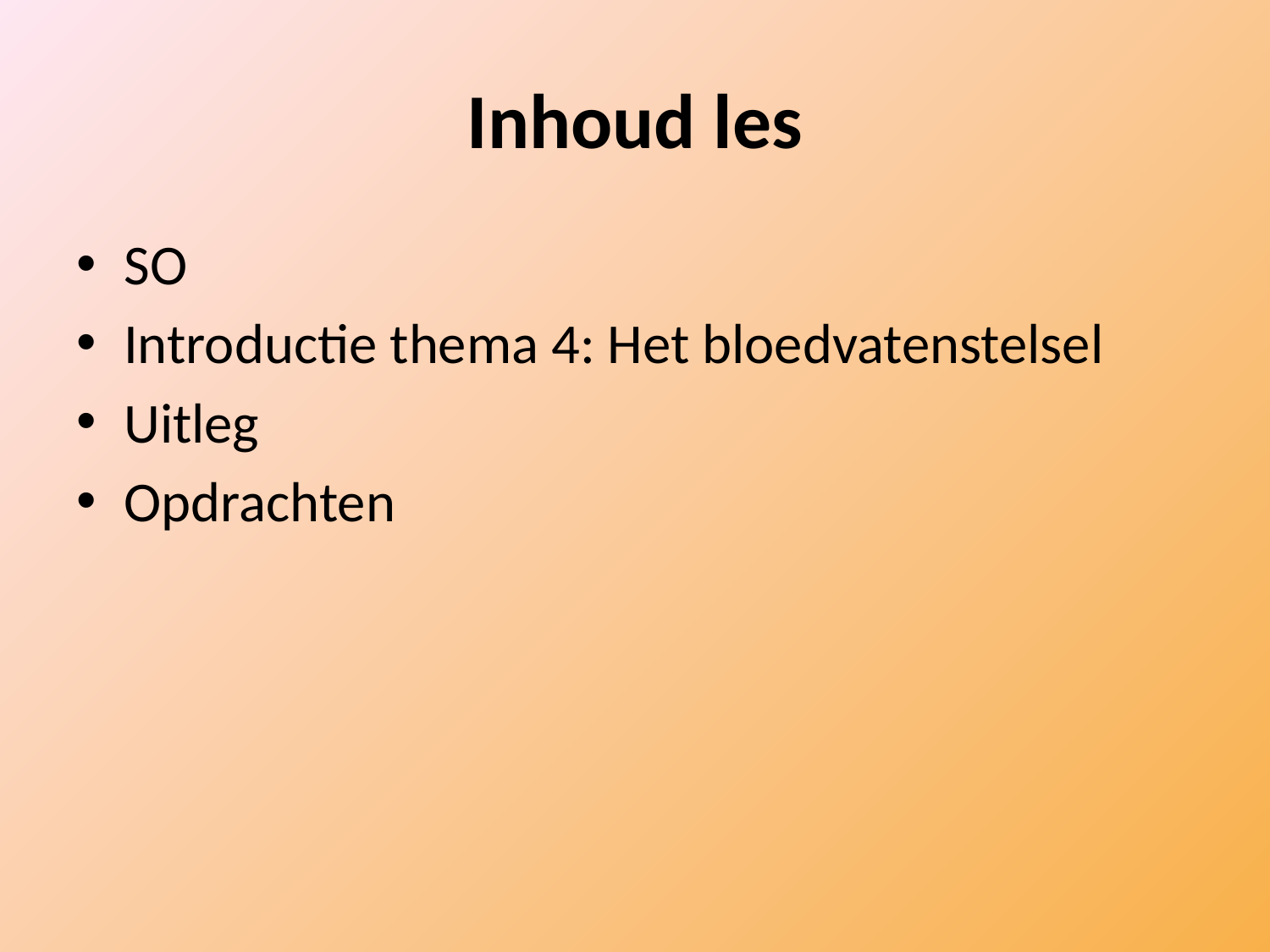

# Inhoud les
SO
Introductie thema 4: Het bloedvatenstelsel
Uitleg
Opdrachten